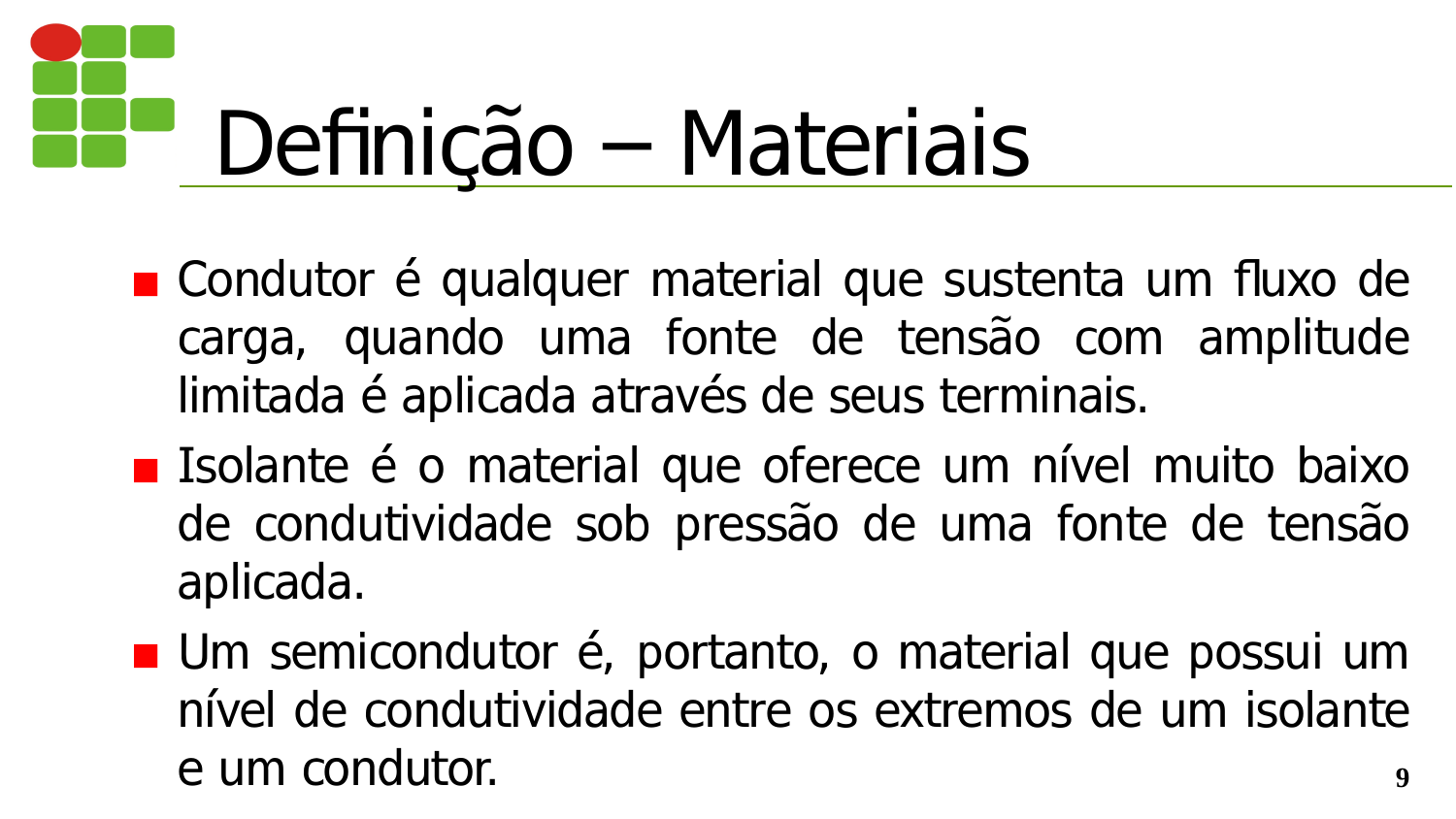

# Definição – Materiais
Condutor é qualquer material que sustenta um fluxo de carga, quando uma fonte de tensão com amplitude limitada é aplicada através de seus terminais.
Isolante é o material que oferece um nível muito baixo de condutividade sob pressão de uma fonte de tensão aplicada.
Um semicondutor é, portanto, o material que possui um nível de condutividade entre os extremos de um isolante e um condutor.
9